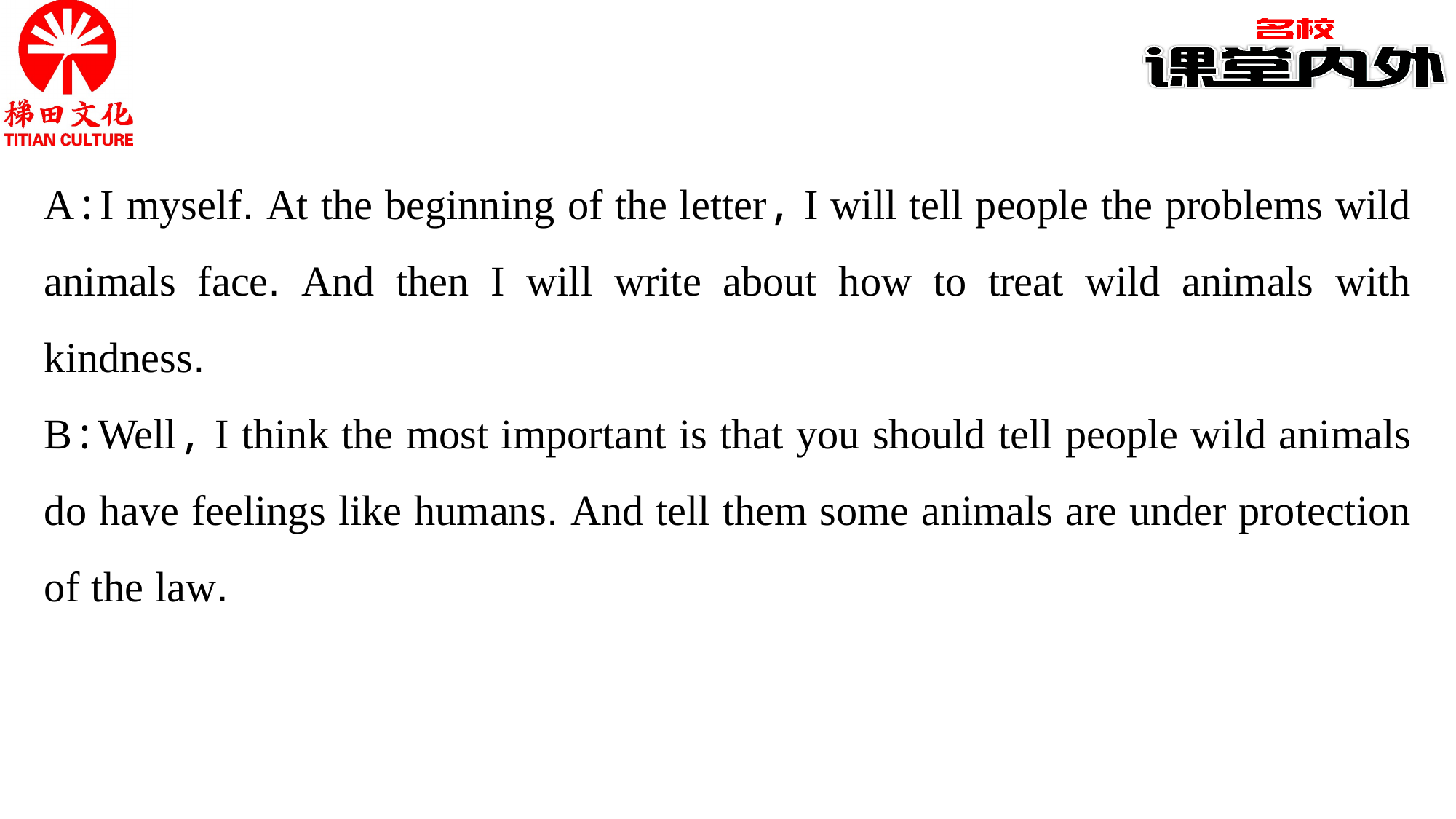

A:I myself. At the beginning of the letter, I will tell people the problems wild animals face. And then I will write about how to treat wild animals with kindness.
B:Well, I think the most important is that you should tell people wild animals do have feelings like humans. And tell them some animals are under protection of the law.